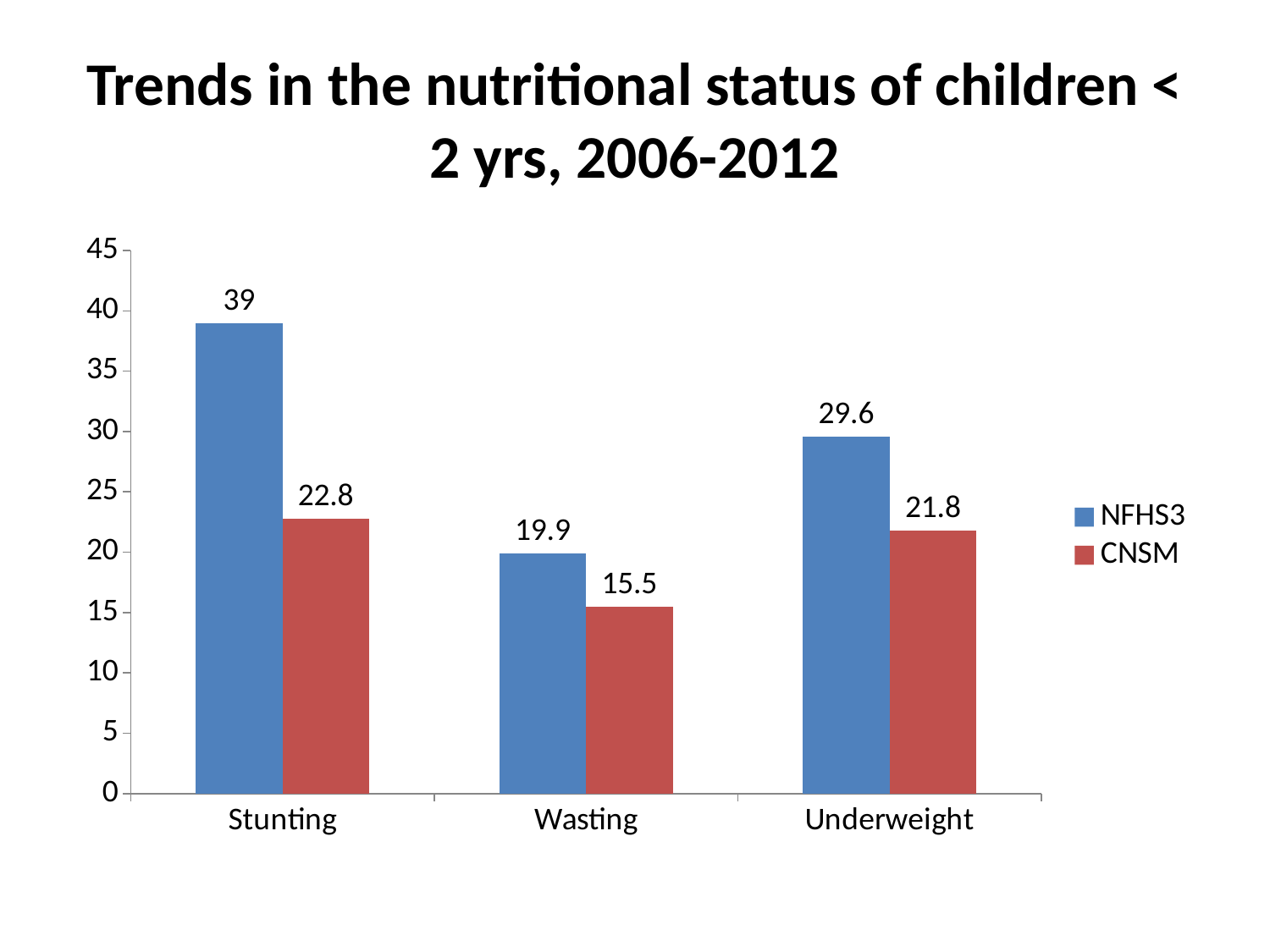

# Trends in the nutritional status of children < 2 yrs, 2006-2012

### Chart

| Category | NFHS3 | CNSM |
|---|---|---|
| Stunting | 39.0 | 22.8 |
| Wasting | 19.9 | 15.5 |
| Underweight | 29.6 | 21.8 |